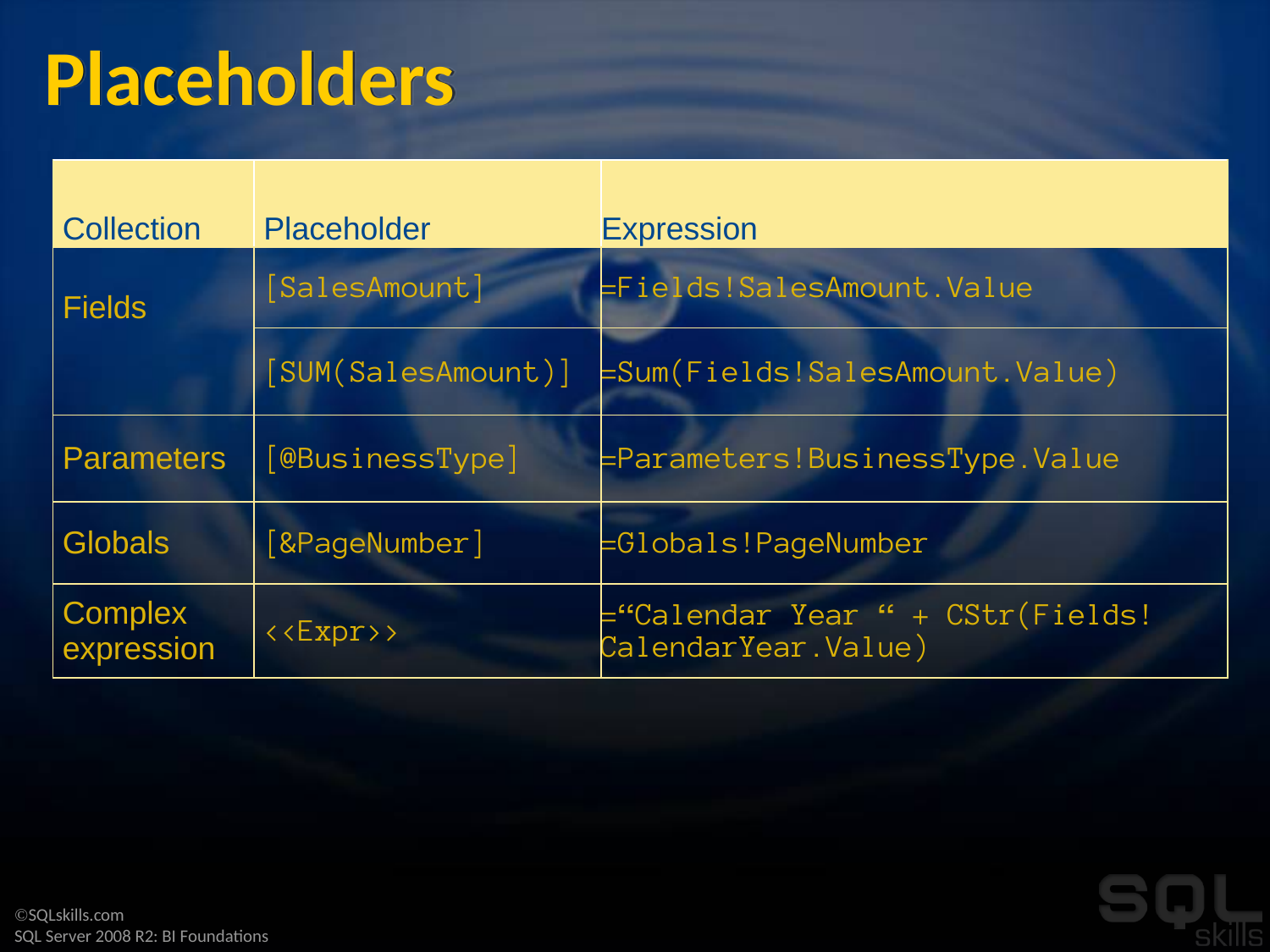

# Placeholders
| Collection | Placeholder | Expression |
| --- | --- | --- |
| Fields | [SalesAmount] | =Fields!SalesAmount.Value |
|  | [SUM(SalesAmount)] | =Sum(Fields!SalesAmount.Value) |
| Parameters | [@BusinessType] | =Parameters!BusinessType.Value |
| Globals | [&PageNumber] | =Globals!PageNumber |
| Complex expression | <<Expr>> | =“Calendar Year “ + CStr(Fields!CalendarYear.Value) |